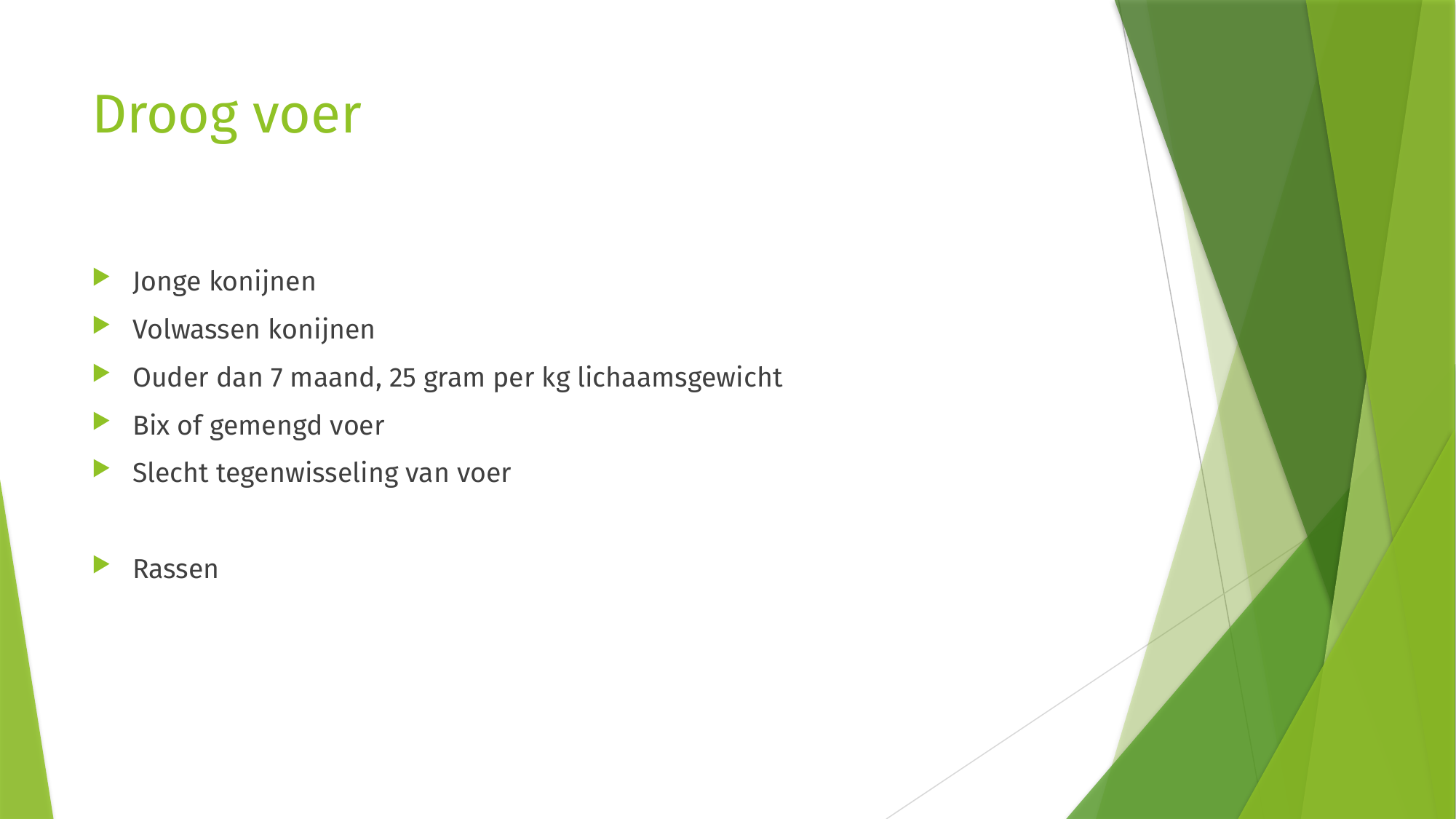

# Droog voer
Jonge konijnen
Volwassen konijnen
Ouder dan 7 maand, 25 gram per kg lichaamsgewicht
Bix of gemengd voer
Slecht tegenwisseling van voer

Rassen